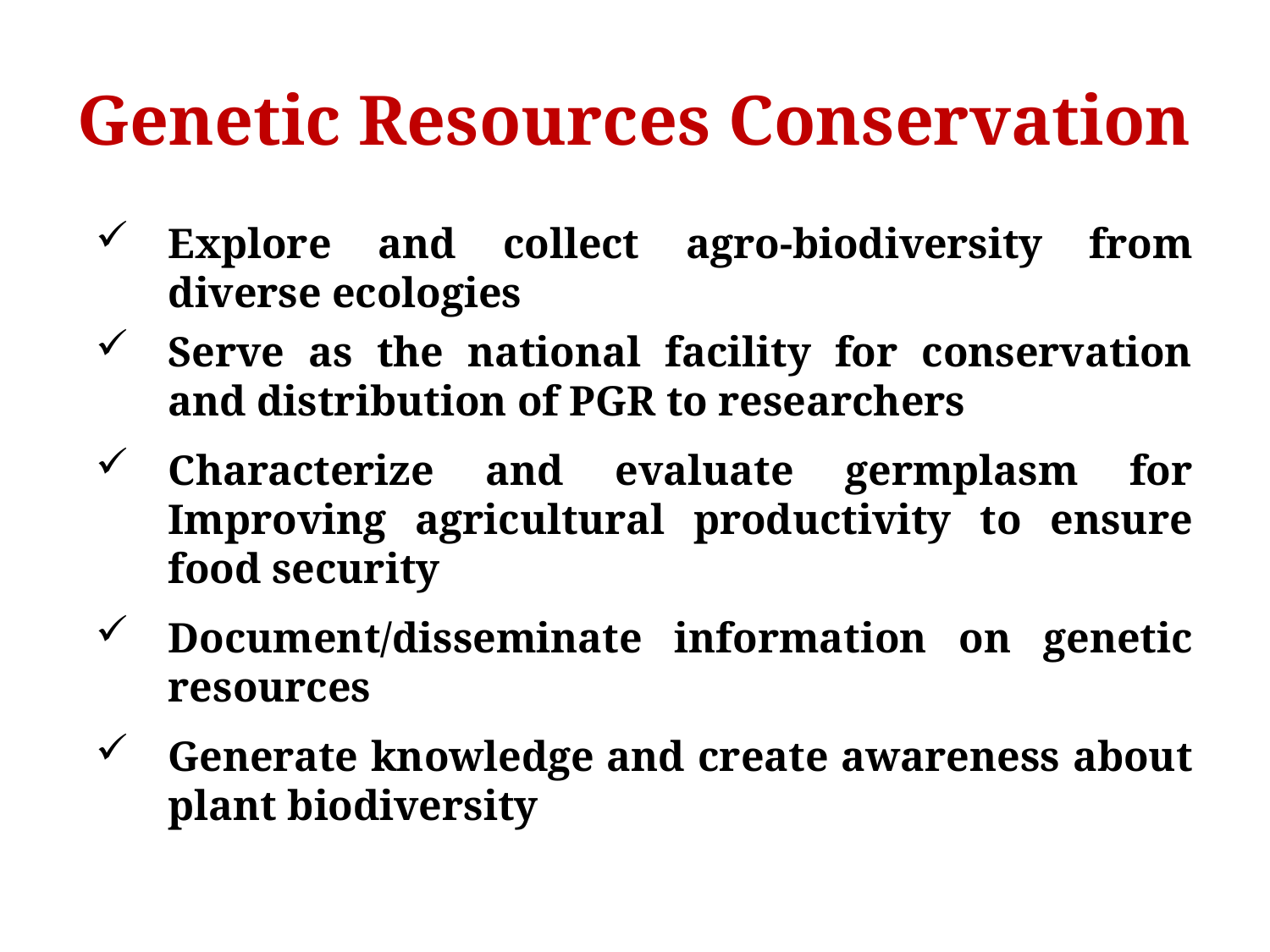

# Genetic Resources Conservation
Explore and collect agro-biodiversity from diverse ecologies
Serve as the national facility for conservation and distribution of PGR to researchers
Characterize and evaluate germplasm for Improving agricultural productivity to ensure food security
Document/disseminate information on genetic resources
Generate knowledge and create awareness about plant biodiversity